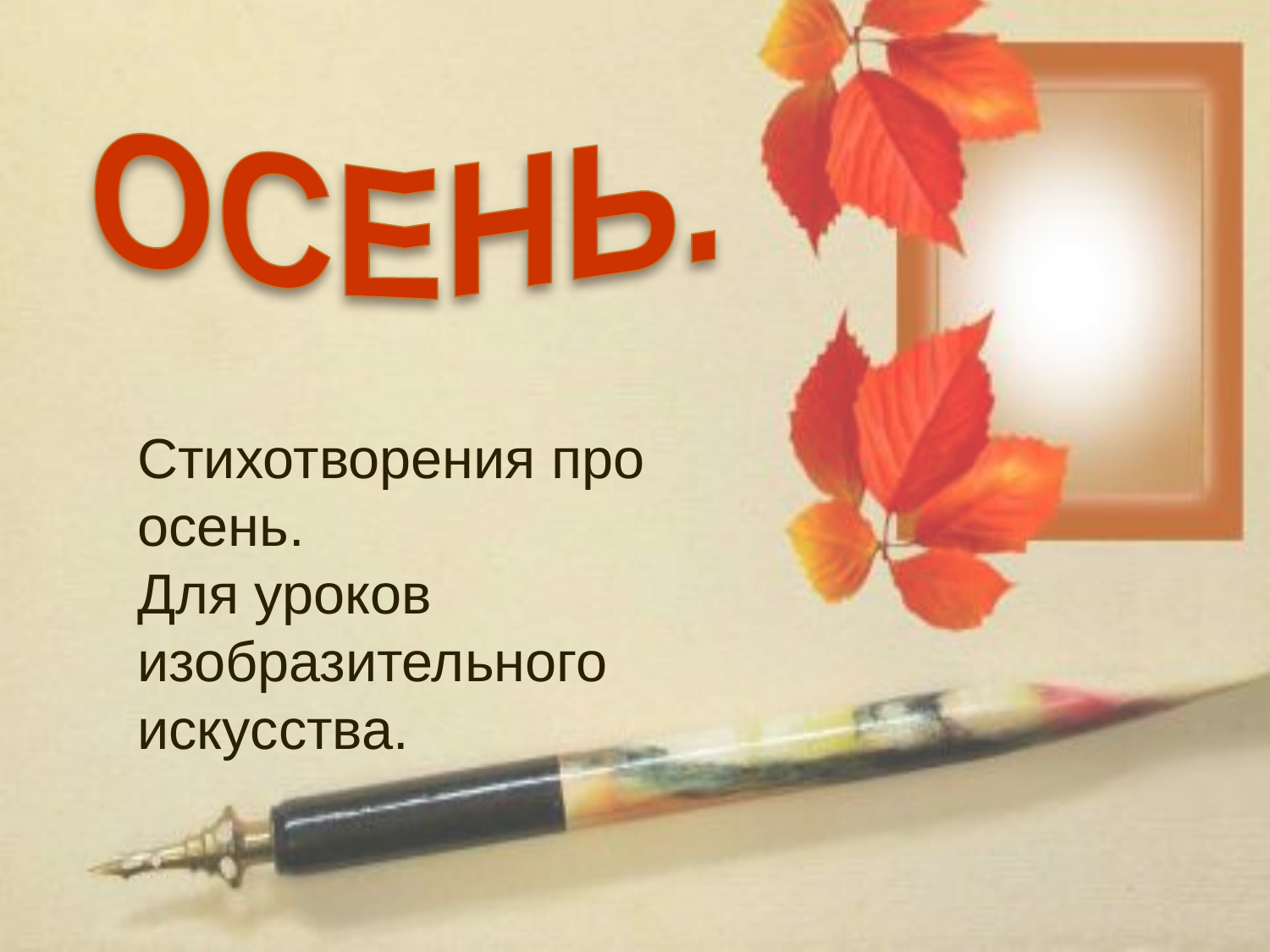

ОСЕНЬ.
Стихотворения про осень.
Для уроков изобразительного искусства.